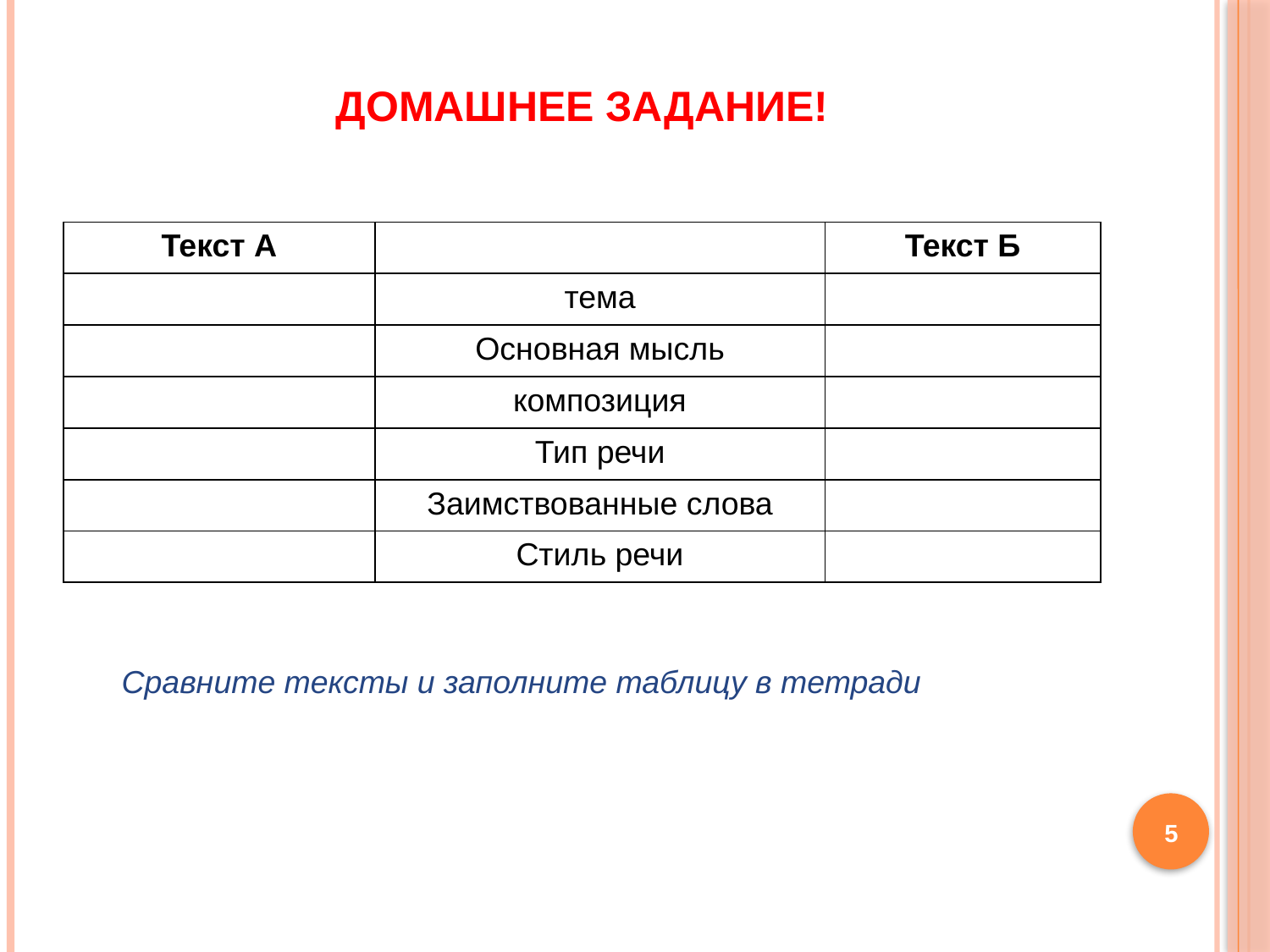

# Домашнее задание!
| Текст А |  | Текст Б |
| --- | --- | --- |
|  | тема |  |
|  | Основная мысль |  |
|  | композиция |  |
|  | Тип речи |  |
|  | Заимствованные слова |  |
|  | Стиль речи |  |
Сравните тексты и заполните таблицу в тетради
5